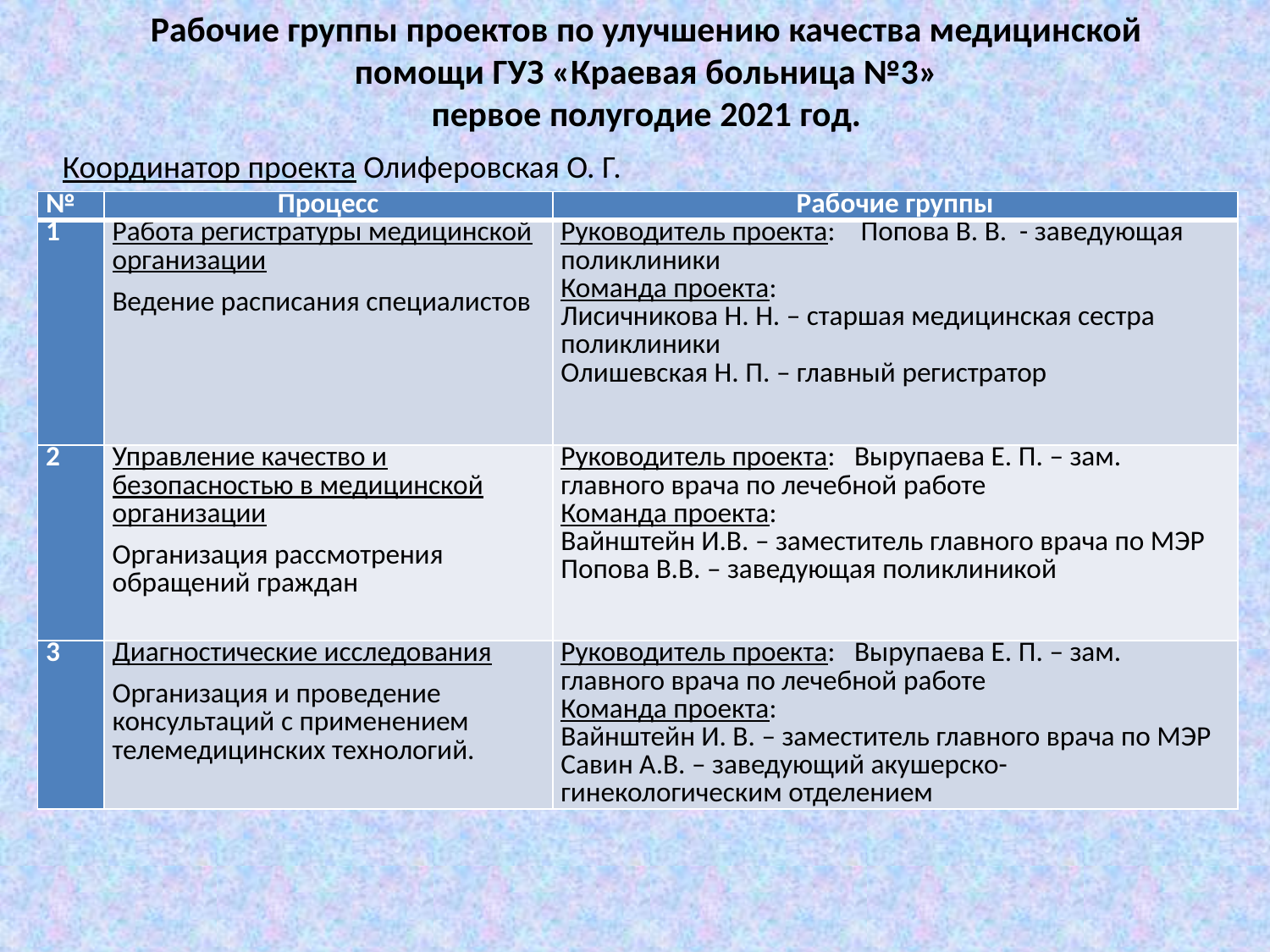

# Рабочие группы проектов по улучшению качества медицинской помощи ГУЗ «Краевая больница №3» первое полугодие 2021 год.
Координатор проекта Олиферовская О. Г.
| № | Процесс | Рабочие группы |
| --- | --- | --- |
| 1 | Работа регистратуры медицинской организации Ведение расписания специалистов | Руководитель проекта: Попова В. В. - заведующая поликлиники Команда проекта: Лисичникова Н. Н. – старшая медицинская сестра поликлиники Олишевская Н. П. – главный регистратор |
| 2 | Управление качество и безопасностью в медицинской организации Организация рассмотрения обращений граждан | Руководитель проекта: Вырупаева Е. П. – зам. главного врача по лечебной работе Команда проекта: Вайнштейн И.В. – заместитель главного врача по МЭР Попова В.В. – заведующая поликлиникой |
| 3 | Диагностические исследования Организация и проведение консультаций с применением телемедицинских технологий. | Руководитель проекта: Вырупаева Е. П. – зам. главного врача по лечебной работе Команда проекта: Вайнштейн И. В. – заместитель главного врача по МЭР Савин А.В. – заведующий акушерско-гинекологическим отделением |